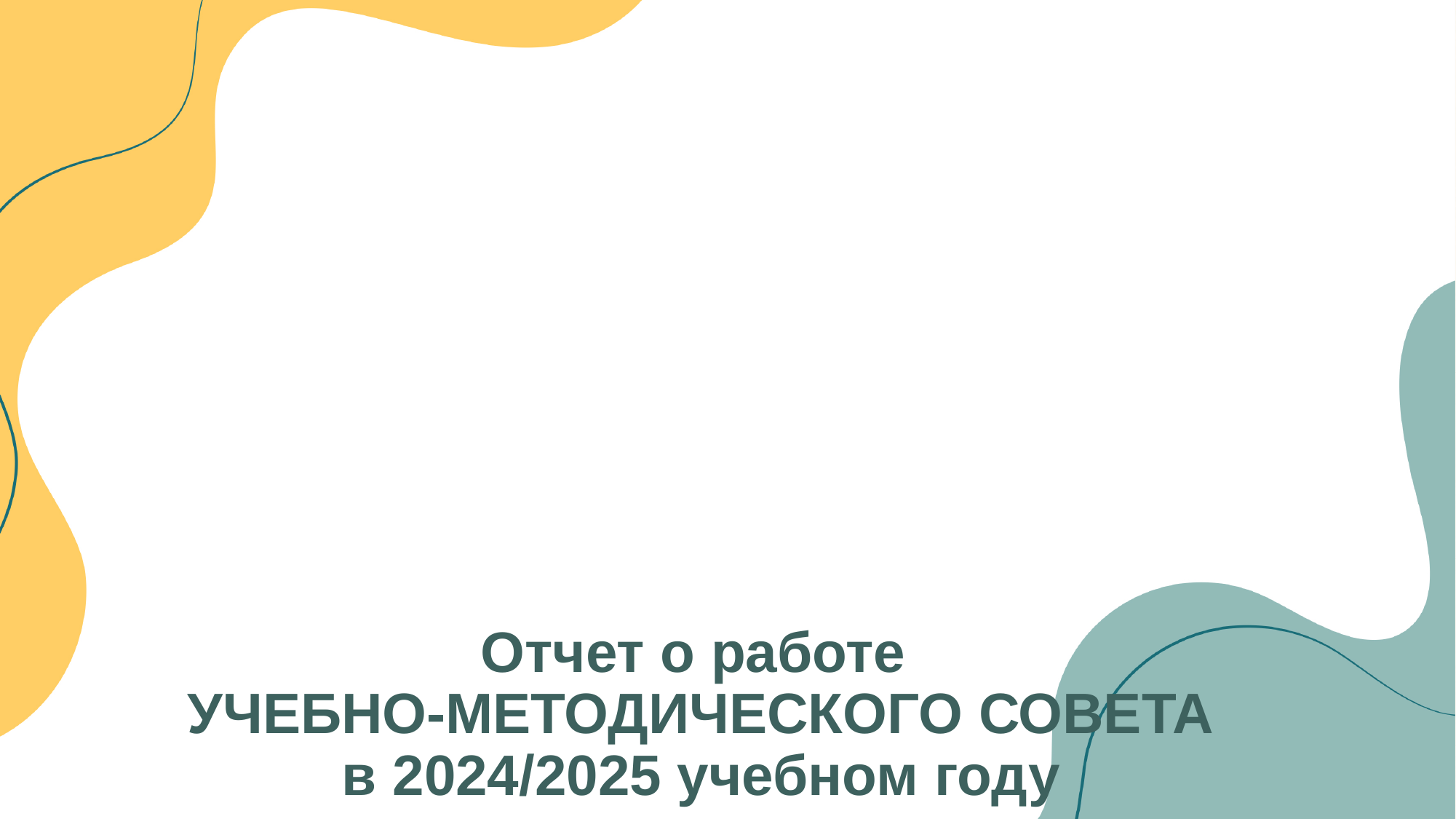

# Отчет о работе УЧЕБНО-МЕТОДИЧЕСКОГО СОВЕТА в 2024/2025 учебном году